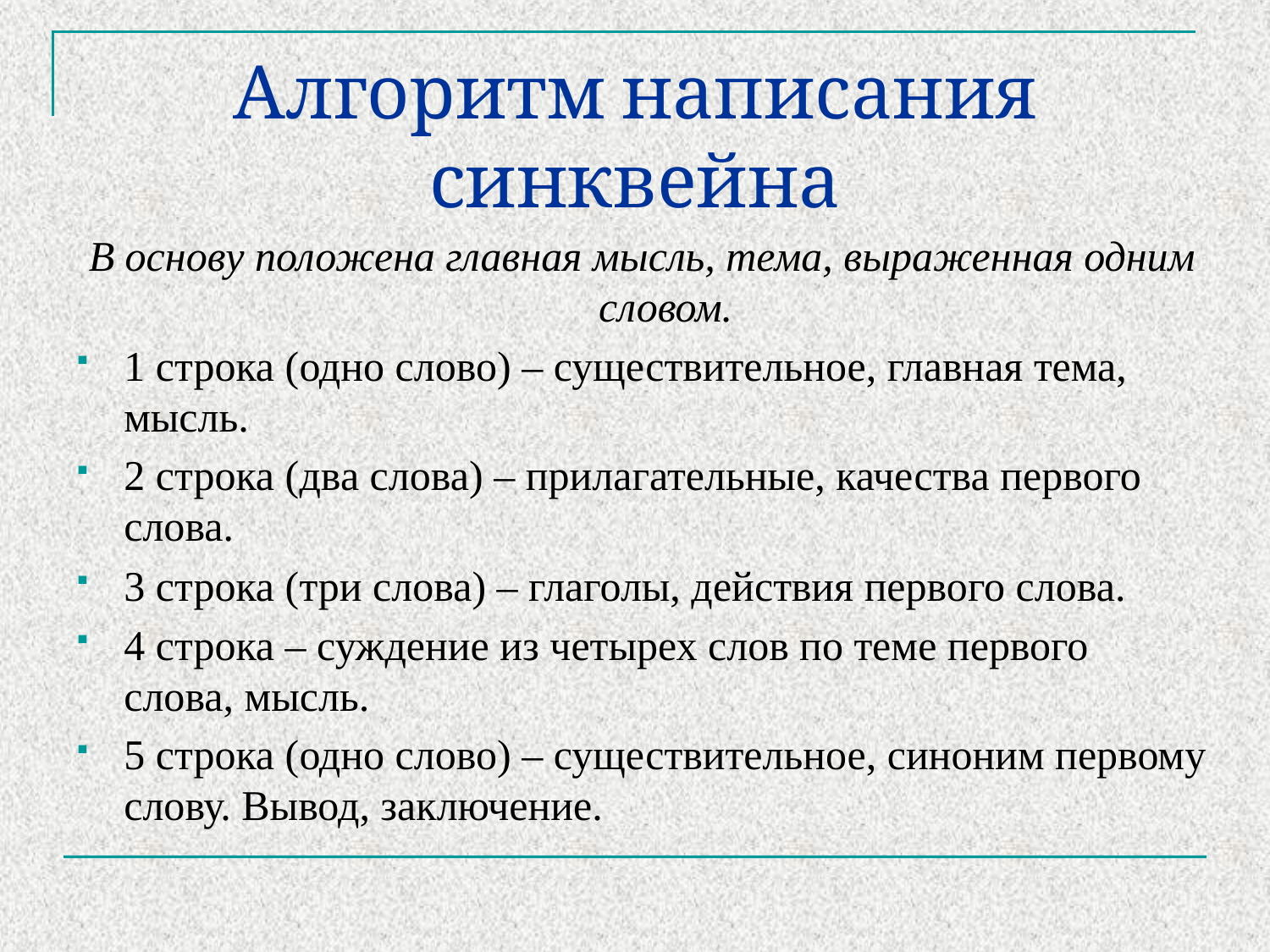

# Алгоритм написания синквейна
В основу положена главная мысль, тема, выраженная одним словом.
1 строка (одно слово) – существительное, главная тема, мысль.
2 строка (два слова) – прилагательные, качества первого слова.
3 строка (три слова) – глаголы, действия первого слова.
4 строка – суждение из четырех слов по теме первого слова, мысль.
5 строка (одно слово) – существительное, синоним первому слову. Вывод, заключение.